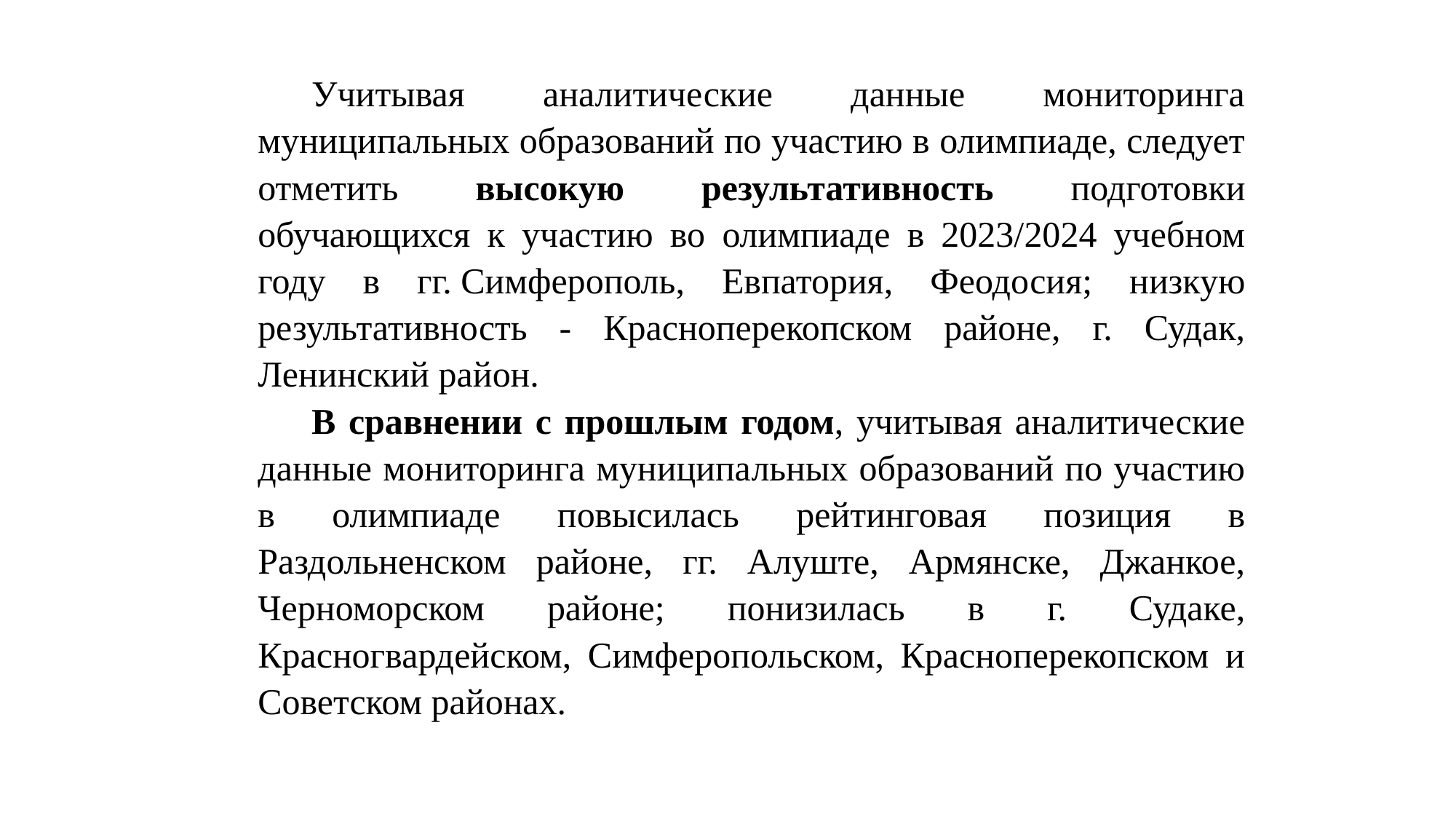

Учитывая аналитические данные мониторинга муниципальных образований по участию в олимпиаде, следует отметить высокую результативность подготовки обучающихся к участию во олимпиаде в 2023/2024 учебном году в гг. Симферополь, Евпатория, Феодосия; низкую результативность - Красноперекопском районе, г. Судак, Ленинский район.
В сравнении с прошлым годом, учитывая аналитические данные мониторинга муниципальных образований по участию в олимпиаде повысилась рейтинговая позиция в Раздольненском районе, гг. Алуште, Армянске, Джанкое, Черноморском районе; понизилась в г. Судаке, Красногвардейском, Симферопольском, Красноперекопском и Советском районах.